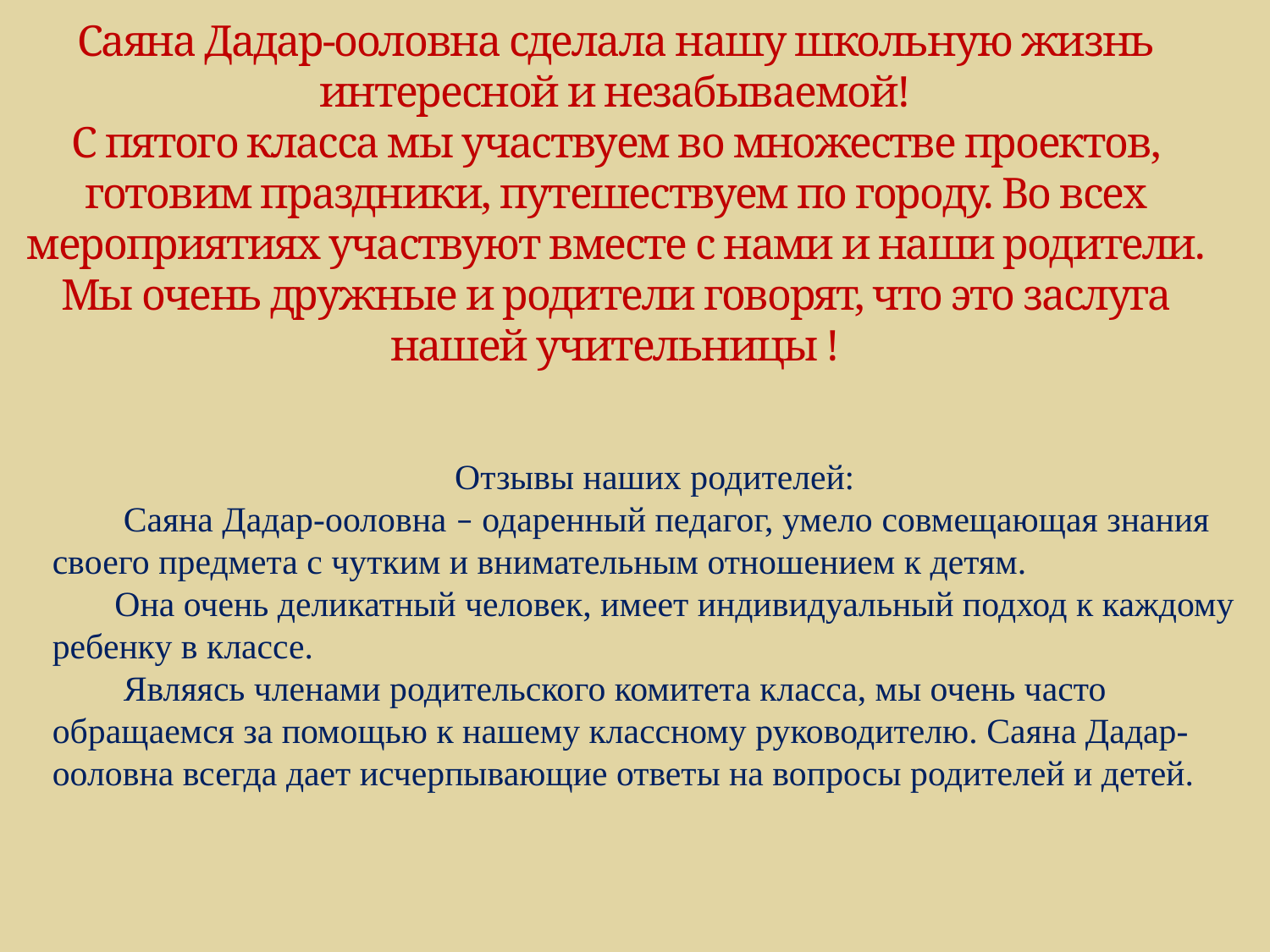

# Саяна Дадар-ооловна сделала нашу школьную жизнь интересной и незабываемой! С пятого класса мы участвуем во множестве проектов, готовим праздники, путешествуем по городу. Во всех мероприятиях участвуют вместе с нами и наши родители. Мы очень дружные и родители говорят, что это заслуга нашей учительницы !
Отзывы наших родителей:
        Саяна Дадар-ооловна – одаренный педагог, умело совмещающая знания своего предмета с чутким и внимательным отношением к детям.
       Она очень деликатный человек, имеет индивидуальный подход к каждому ребенку в классе.
        Являясь членами родительского комитета класса, мы очень часто обращаемся за помощью к нашему классному руководителю. Саяна Дадар-ооловна всегда дает исчерпывающие ответы на вопросы родителей и детей.